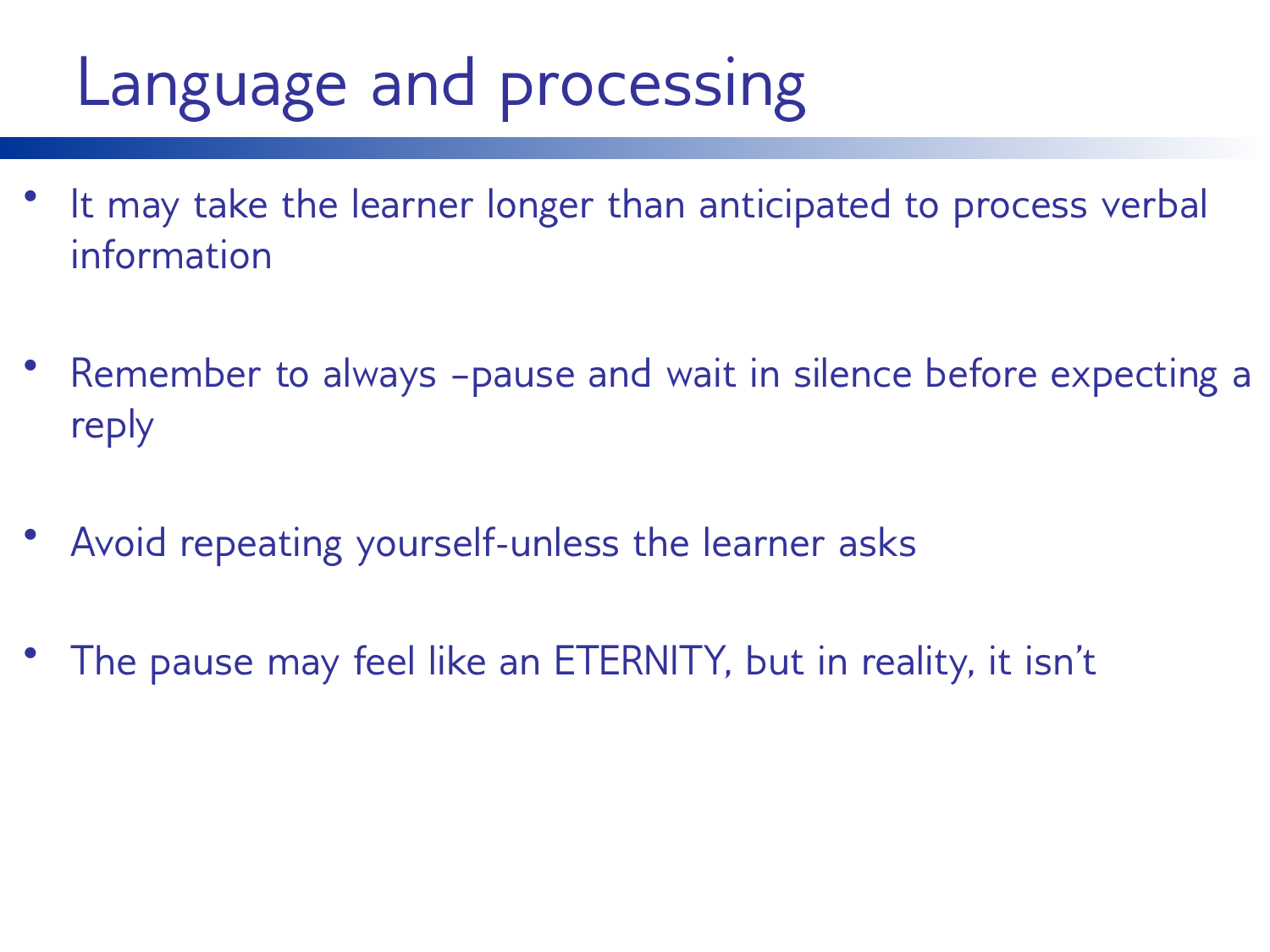

# Language and processing
It may take the learner longer than anticipated to process verbal information

Remember to always –pause and wait in silence before expecting a reply

Avoid repeating yourself-unless the learner asks

The pause may feel like an ETERNITY, but in reality, it isn’t